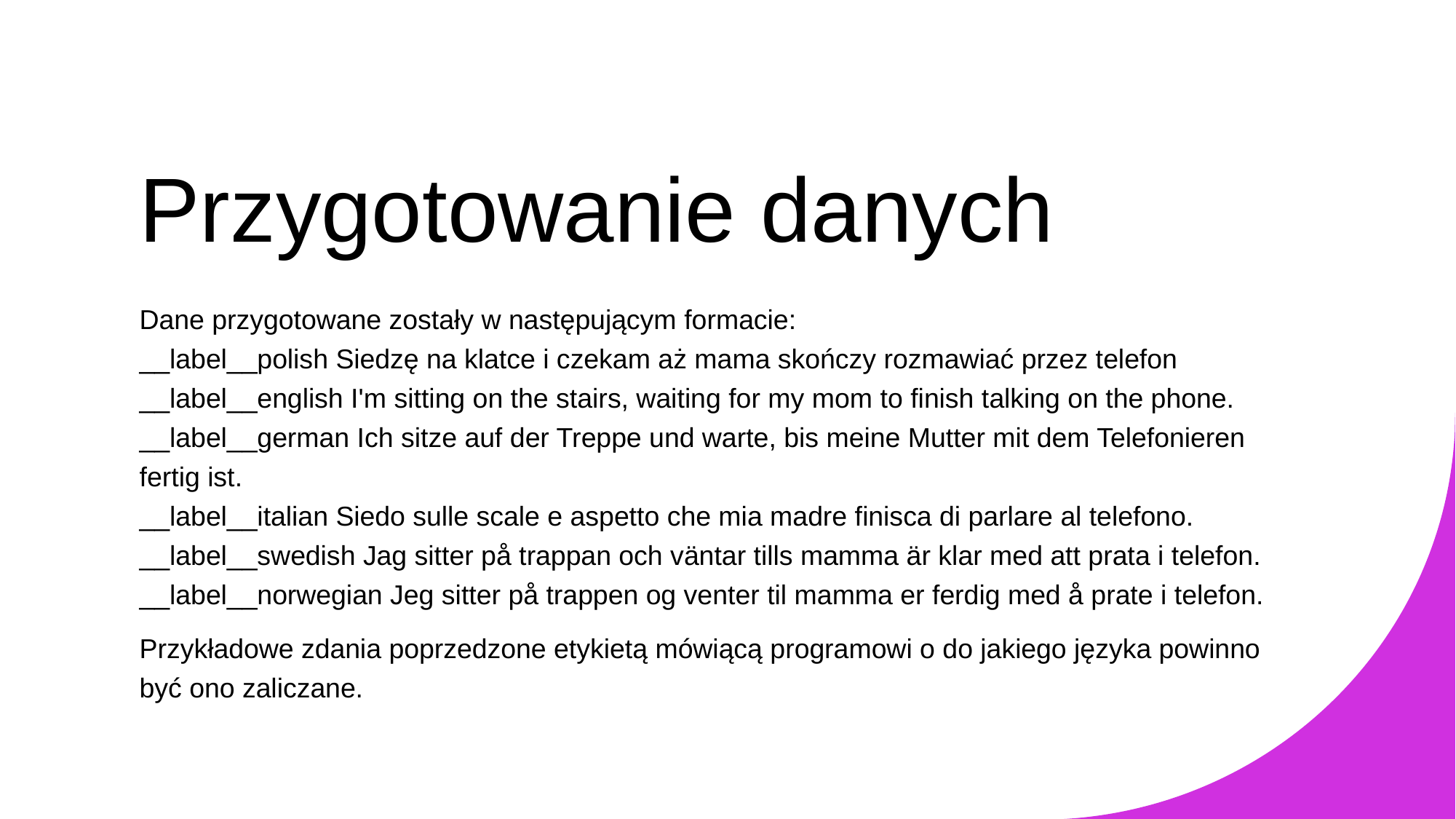

# Przygotowanie danych
Dane przygotowane zostały w następującym formacie:
__label__polish Siedzę na klatce i czekam aż mama skończy rozmawiać przez telefon __label__english I'm sitting on the stairs, waiting for my mom to finish talking on the phone. __label__german Ich sitze auf der Treppe und warte, bis meine Mutter mit dem Telefonieren fertig ist. 
__label__italian Siedo sulle scale e aspetto che mia madre finisca di parlare al telefono. __label__swedish Jag sitter på trappan och väntar tills mamma är klar med att prata i telefon. __label__norwegian Jeg sitter på trappen og venter til mamma er ferdig med å prate i telefon.
Przykładowe zdania poprzedzone etykietą mówiącą programowi o do jakiego języka powinno być ono zaliczane.